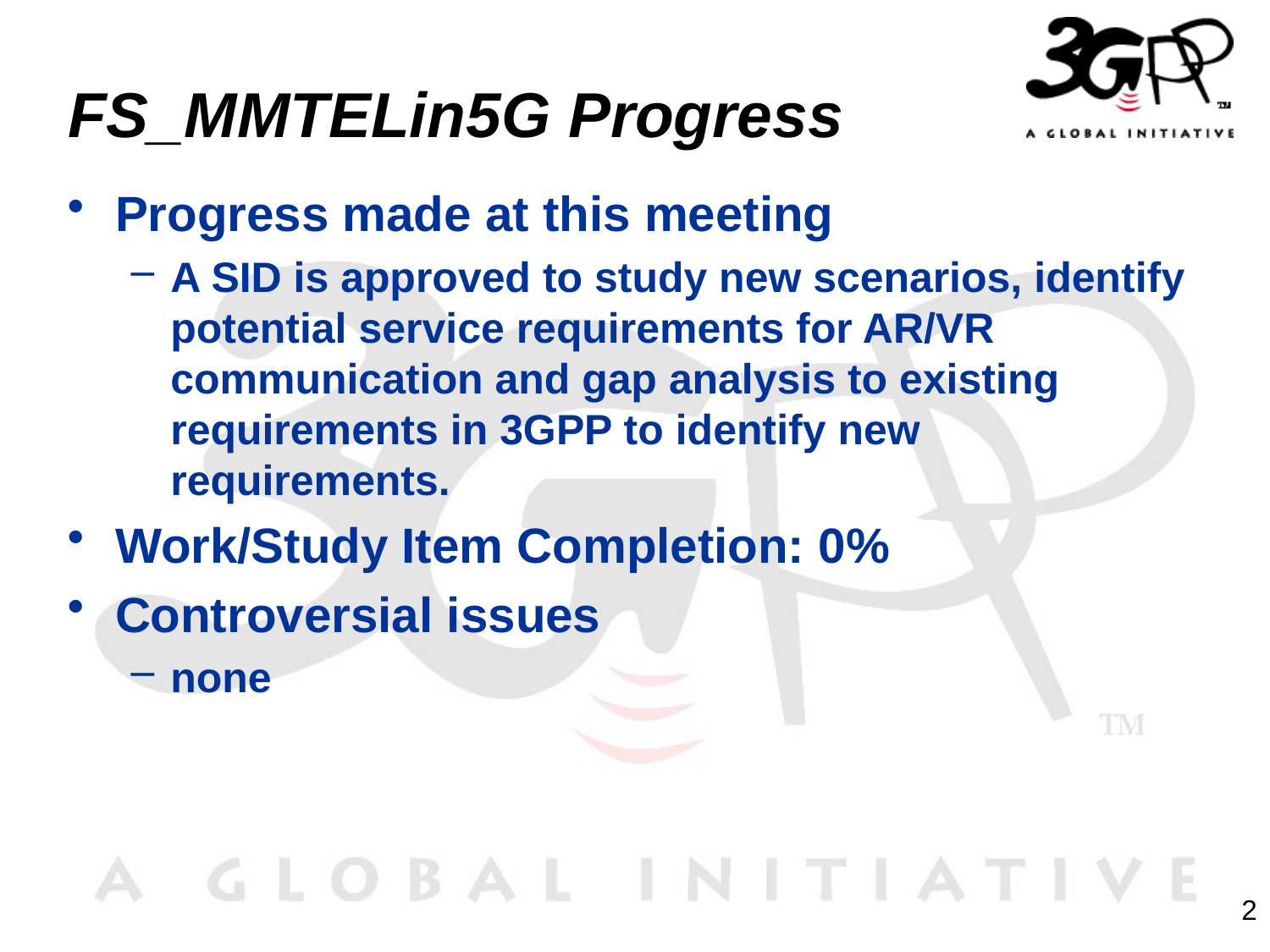

# FS_MMTELin5G Progress
Progress made at this meeting
A SID is approved to study new scenarios, identify potential service requirements for AR/VR communication and gap analysis to existing requirements in 3GPP to identify new requirements.
Work/Study Item Completion: 0%
Controversial issues
none
2